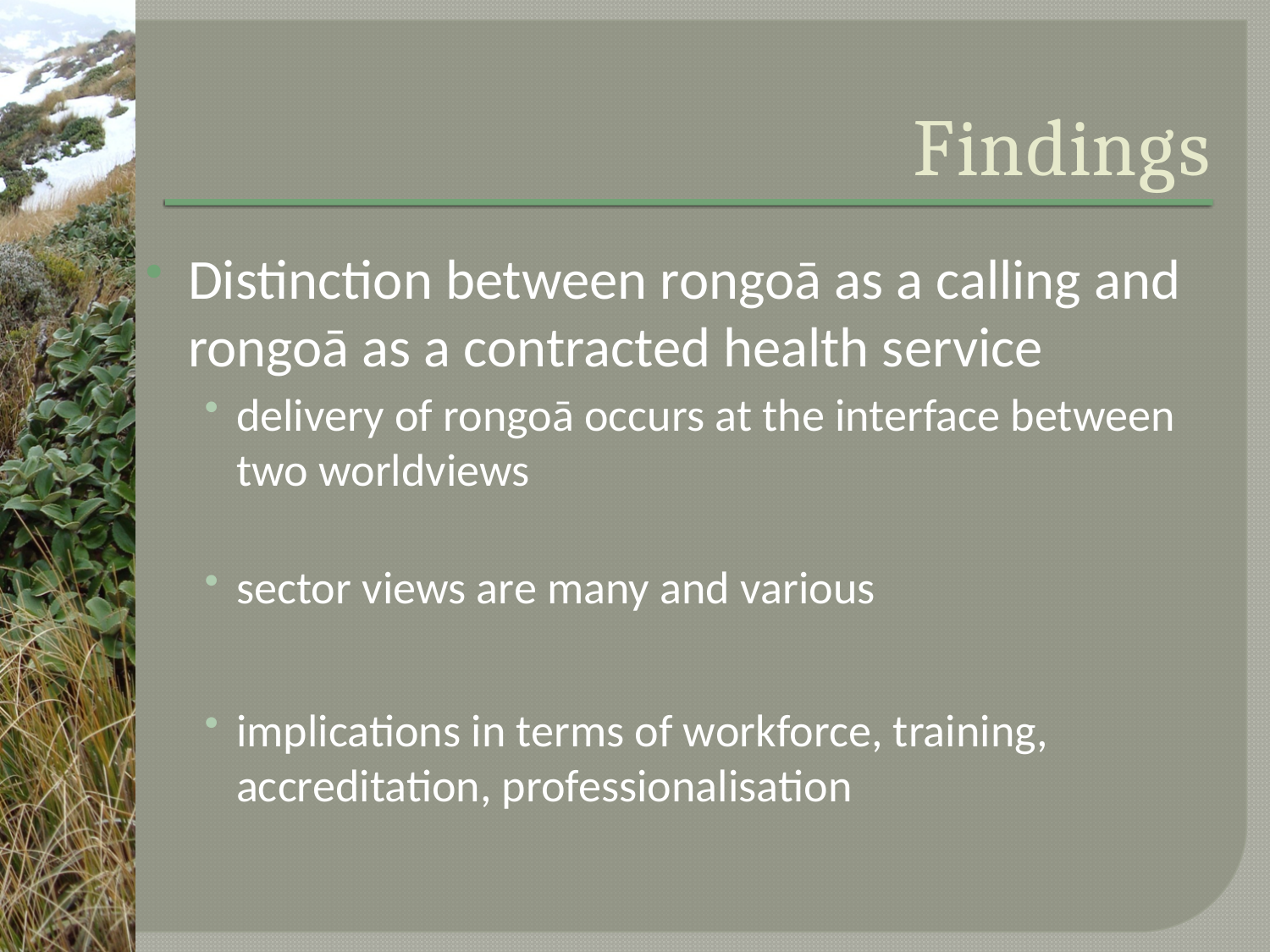

# Findings
Distinction between rongoā as a calling and rongoā as a contracted health service
delivery of rongoā occurs at the interface between two worldviews

sector views are many and various

implications in terms of workforce, training, accreditation, professionalisation